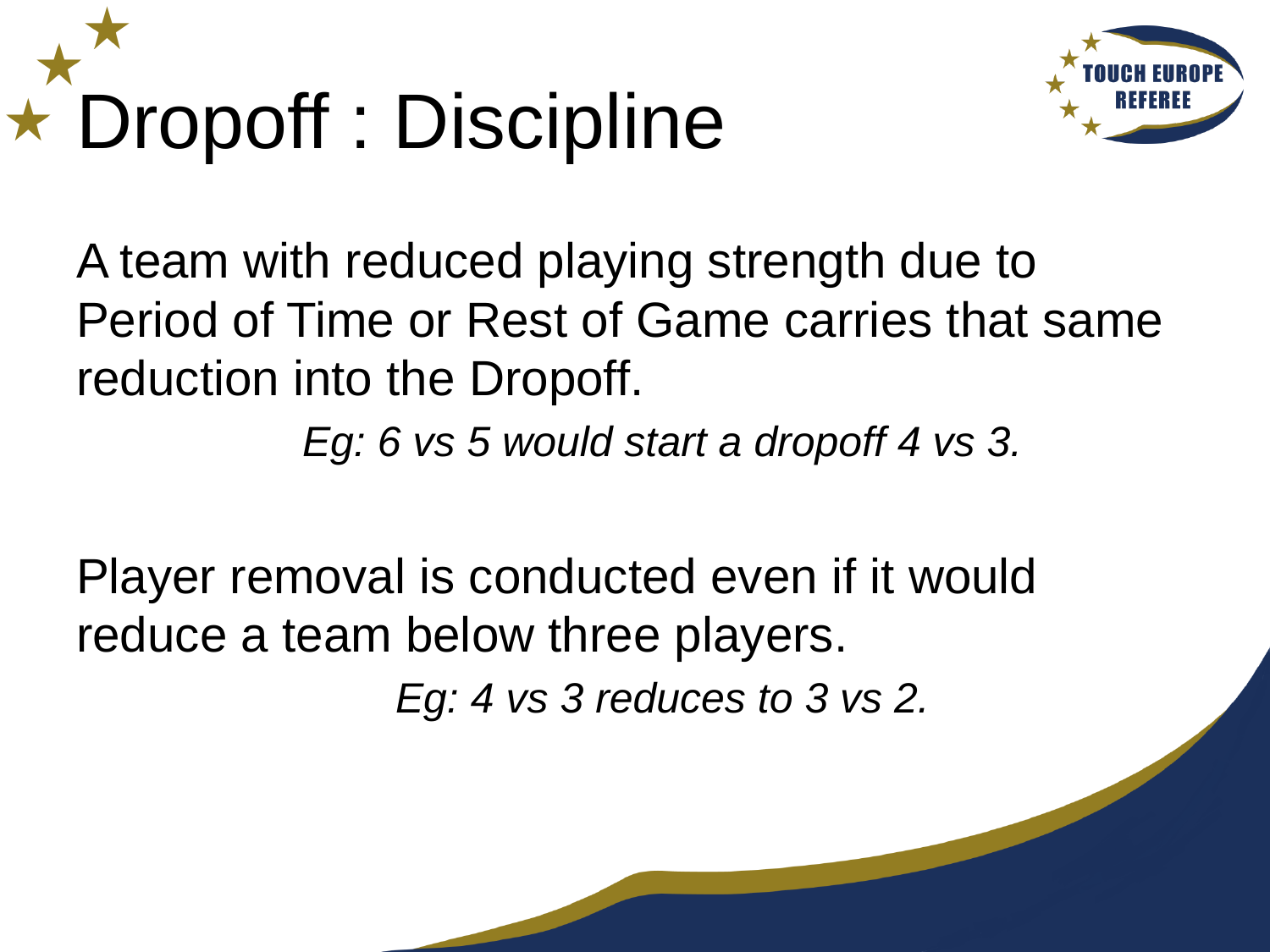

# Dropoff : Discipline
A team with reduced playing strength due to Period of Time or Rest of Game carries that same reduction into the Dropoff.
Eg: 6 vs 5 would start a dropoff 4 vs 3.

Player removal is conducted even if it would reduce a team below three players.
Eg: 4 vs 3 reduces to 3 vs 2.